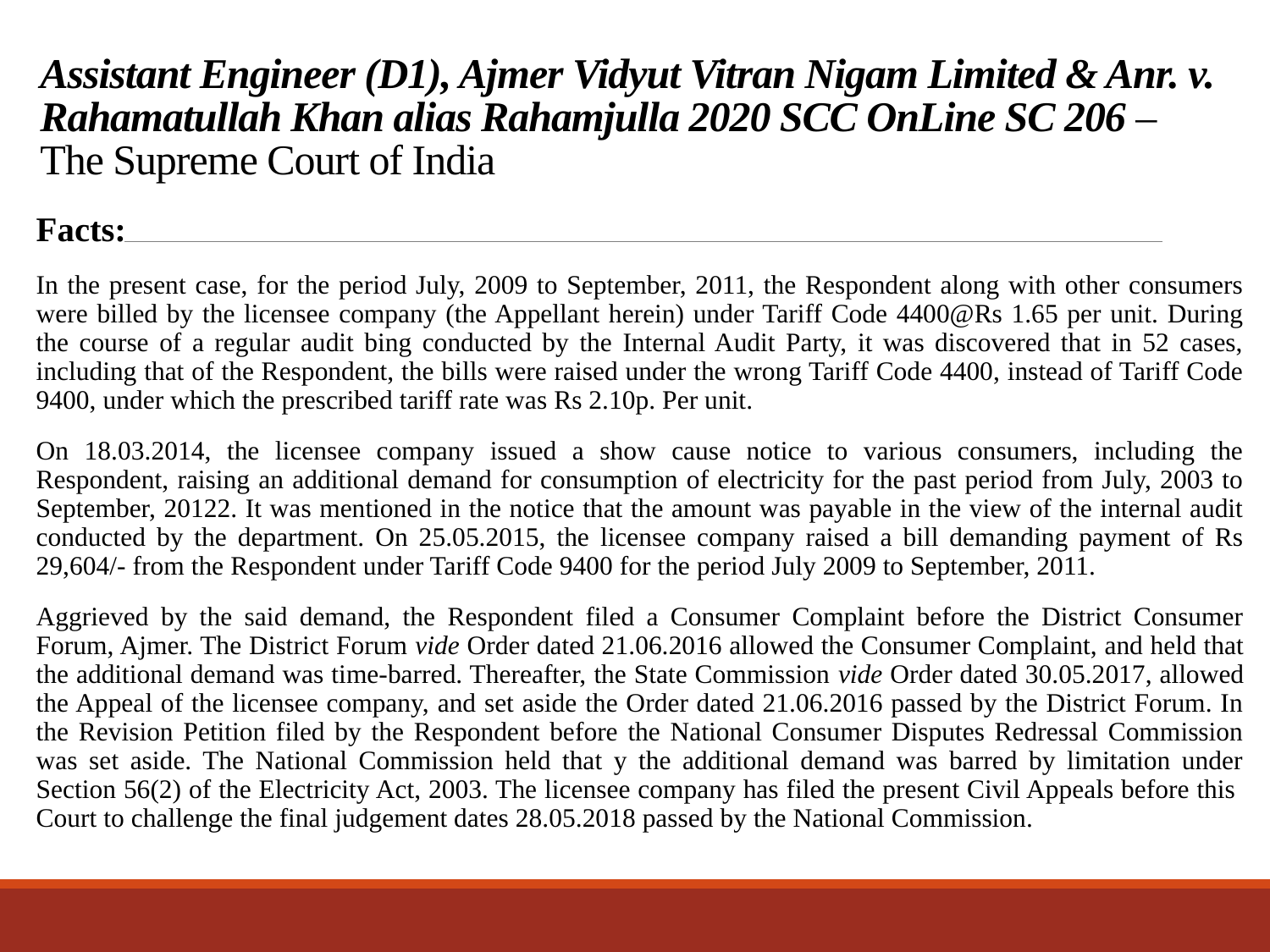

# Assistant Engineer (D1), Ajmer Vidyut Vitran Nigam Limited & Anr. v. Rahamatullah Khan alias Rahamjulla 2020 SCC OnLine SC 206 – The Supreme Court of India
Facts:
In the present case, for the period July, 2009 to September, 2011, the Respondent along with other consumers were billed by the licensee company (the Appellant herein) under Tariff Code 4400@Rs 1.65 per unit. During the course of a regular audit bing conducted by the Internal Audit Party, it was discovered that in 52 cases, including that of the Respondent, the bills were raised under the wrong Tariff Code 4400, instead of Tariff Code 9400, under which the prescribed tariff rate was Rs 2.10p. Per unit.
On 18.03.2014, the licensee company issued a show cause notice to various consumers, including the Respondent, raising an additional demand for consumption of electricity for the past period from July, 2003 to September, 20122. It was mentioned in the notice that the amount was payable in the view of the internal audit conducted by the department. On 25.05.2015, the licensee company raised a bill demanding payment of Rs 29,604/- from the Respondent under Tariff Code 9400 for the period July 2009 to September, 2011.
Aggrieved by the said demand, the Respondent filed a Consumer Complaint before the District Consumer Forum, Ajmer. The District Forum vide Order dated 21.06.2016 allowed the Consumer Complaint, and held that the additional demand was time-barred. Thereafter, the State Commission vide Order dated 30.05.2017, allowed the Appeal of the licensee company, and set aside the Order dated 21.06.2016 passed by the District Forum. In the Revision Petition filed by the Respondent before the National Consumer Disputes Redressal Commission was set aside. The National Commission held that y the additional demand was barred by limitation under Section 56(2) of the Electricity Act, 2003. The licensee company has filed the present Civil Appeals before this  Court to challenge the final judgement dates 28.05.2018 passed by the National Commission.